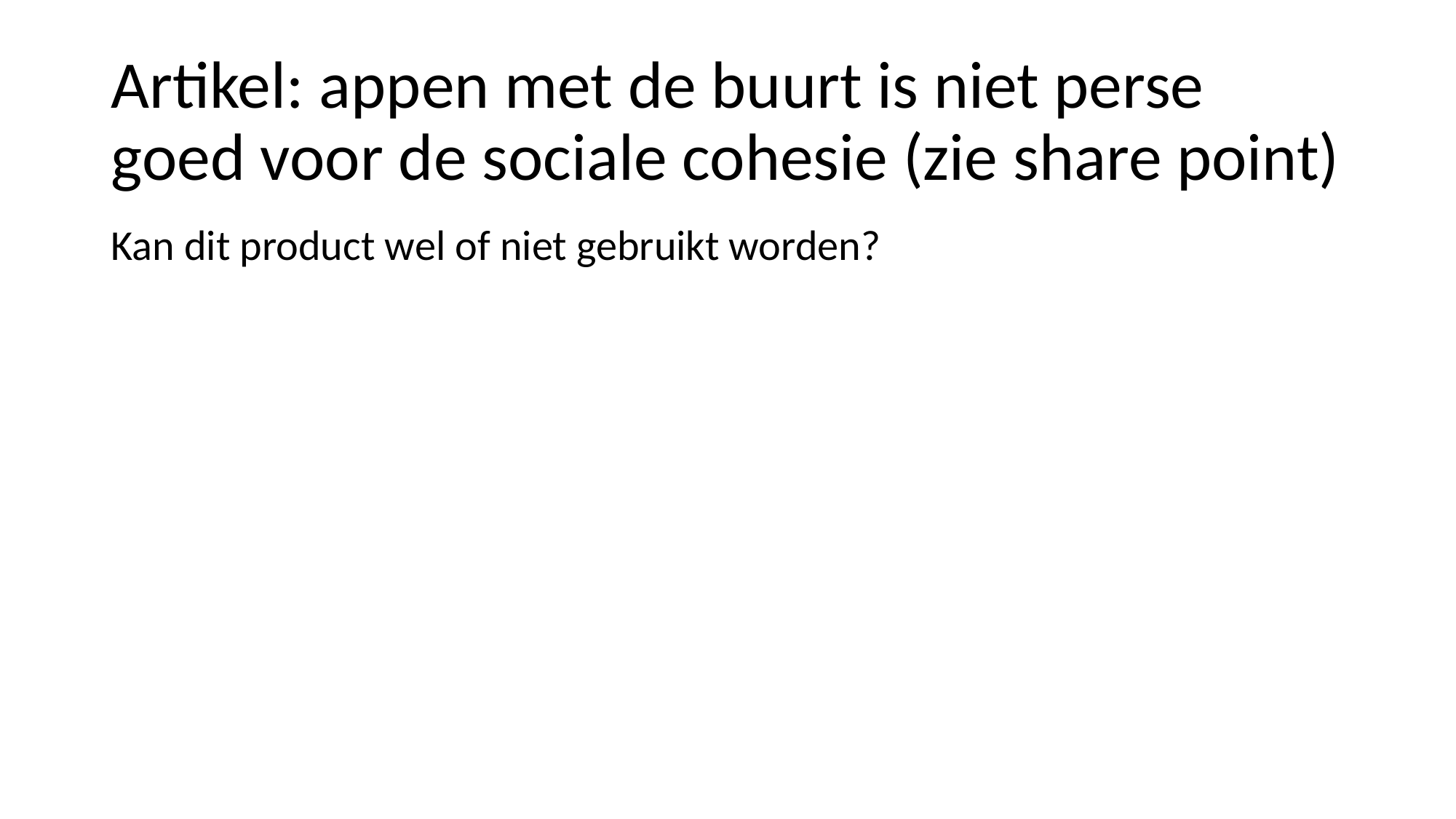

# Artikel: appen met de buurt is niet perse goed voor de sociale cohesie (zie share point)
Kan dit product wel of niet gebruikt worden?